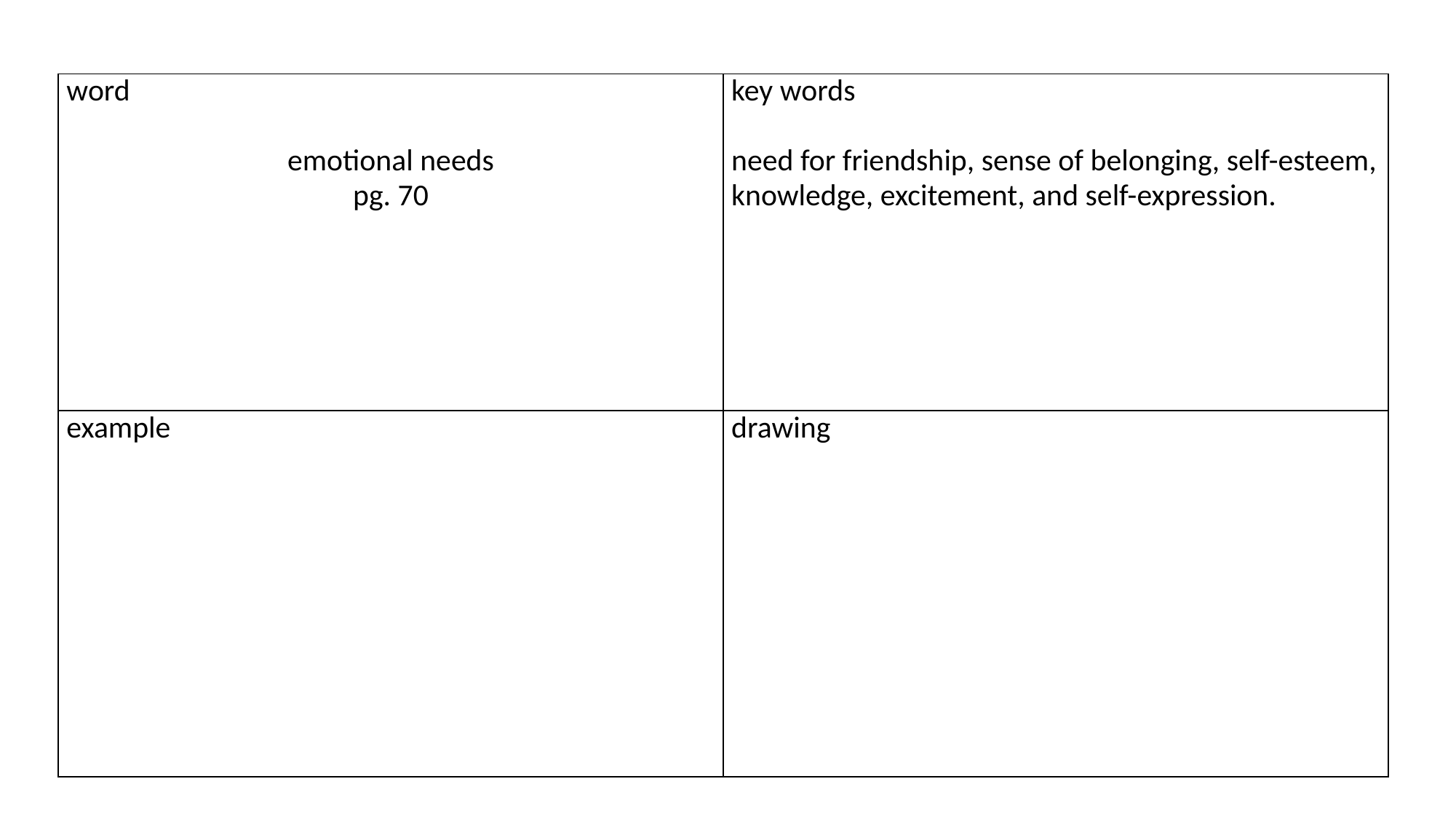

| word   emotional needs pg. 70 | key words   need for friendship, sense of belonging, self-esteem, knowledge, excitement, and self-expression. |
| --- | --- |
| example | drawing |